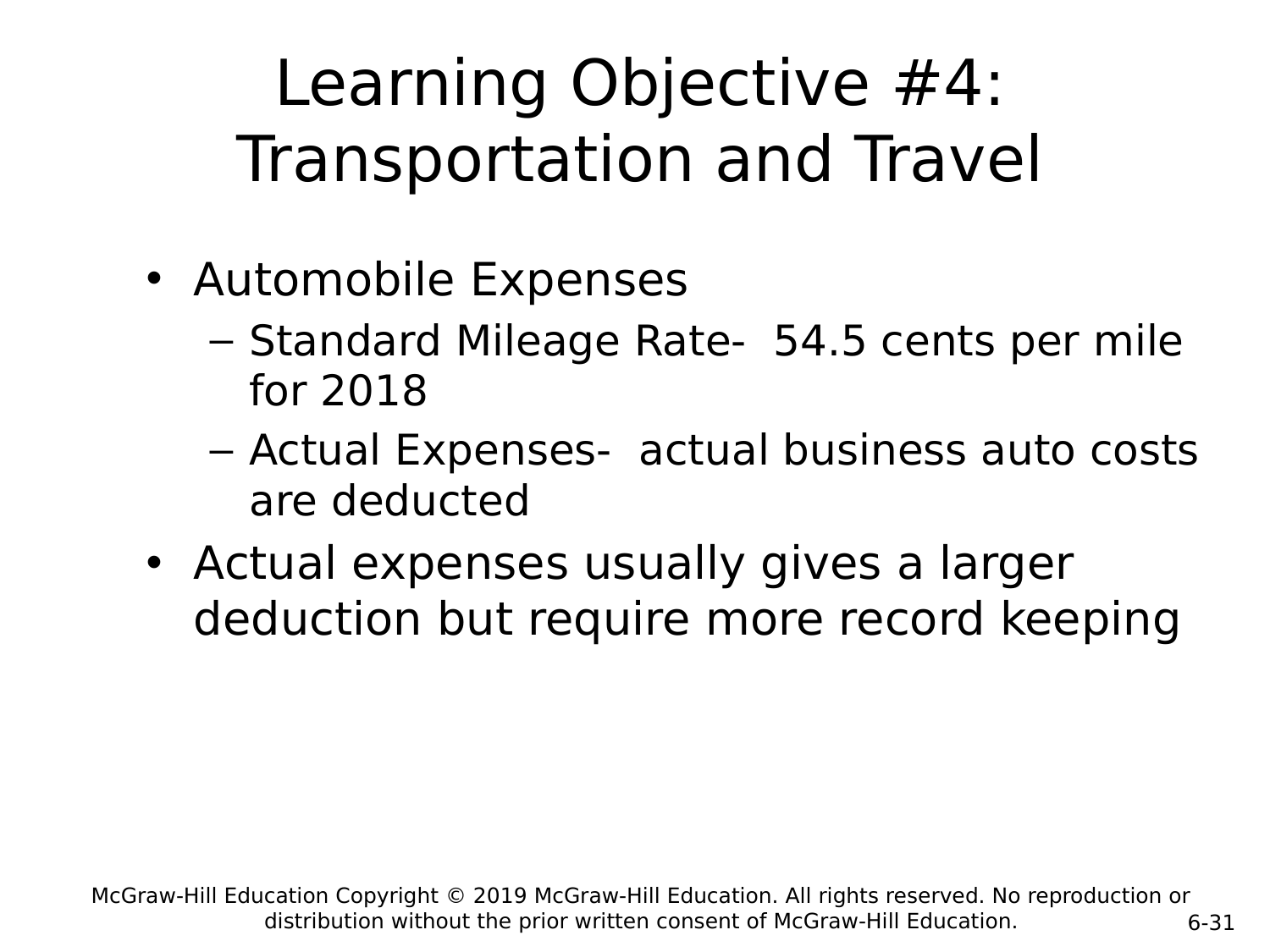

Learning Objective #4: Transportation and Travel
Automobile Expenses
Standard Mileage Rate-  54.5 cents per mile for 2018
Actual Expenses-  actual business auto costs are deducted
Actual expenses usually gives a larger deduction but require more record keeping
McGraw-Hill Education Copyright © 2019 McGraw-Hill Education. All rights reserved. No reproduction or distribution without the prior written consent of McGraw-Hill Education.
6-31